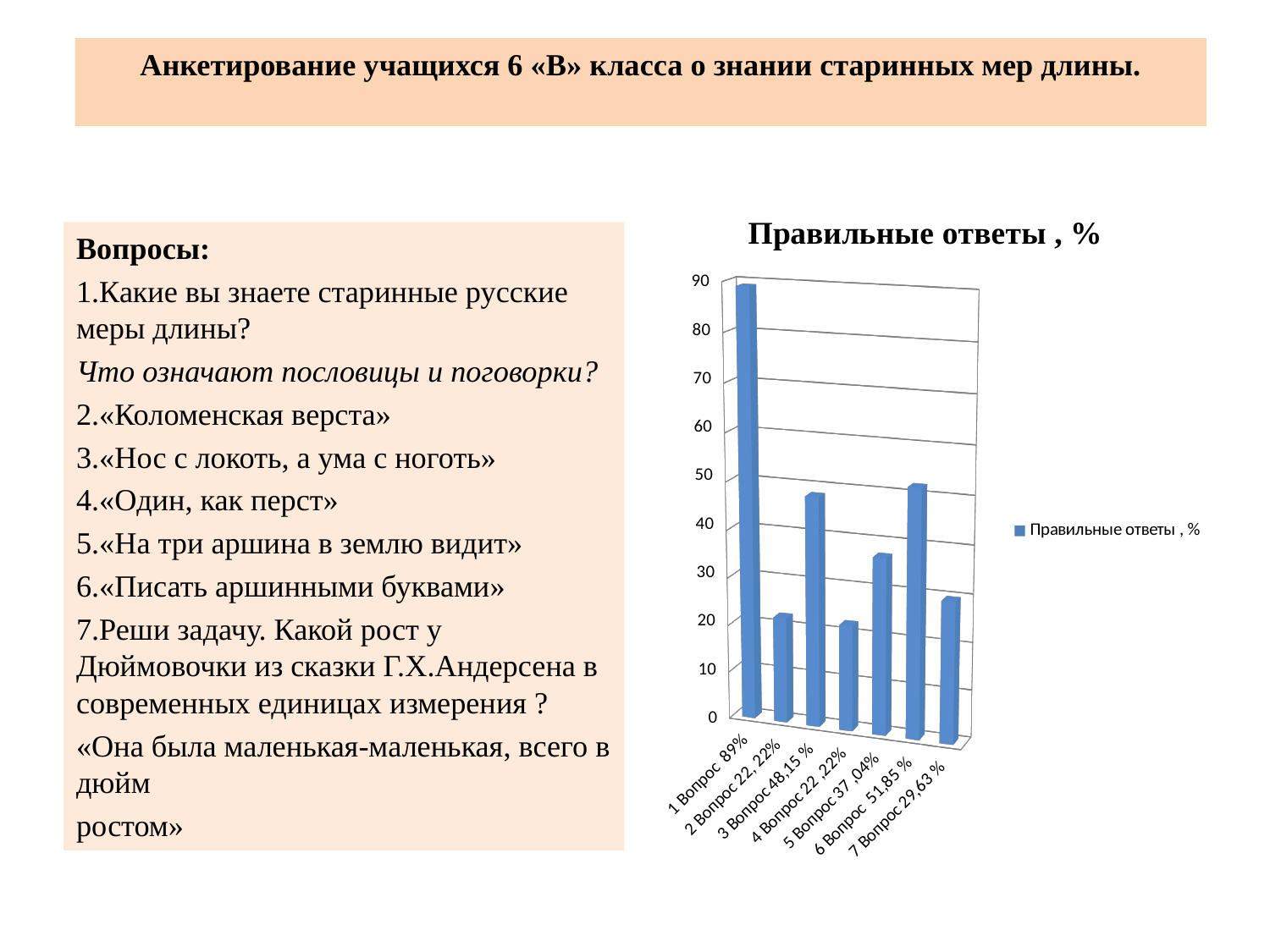

# Анкетирование учащихся 6 «В» класса о знании старинных мер длины.

[unsupported chart]

Вопросы:
1.Какие вы знаете старинные русские меры длины?
Что означают пословицы и поговорки?
2.«Коломенская верста»
3.«Нос с локоть, а ума с ноготь»
4.«Один, как перст»
5.«На три аршина в землю видит»
6.«Писать аршинными буквами»
7.Реши задачу. Какой рост у Дюймовочки из сказки Г.Х.Андерсена в современных единицах измерения ?
«Она была маленькая-маленькая, всего в дюйм
ростом»